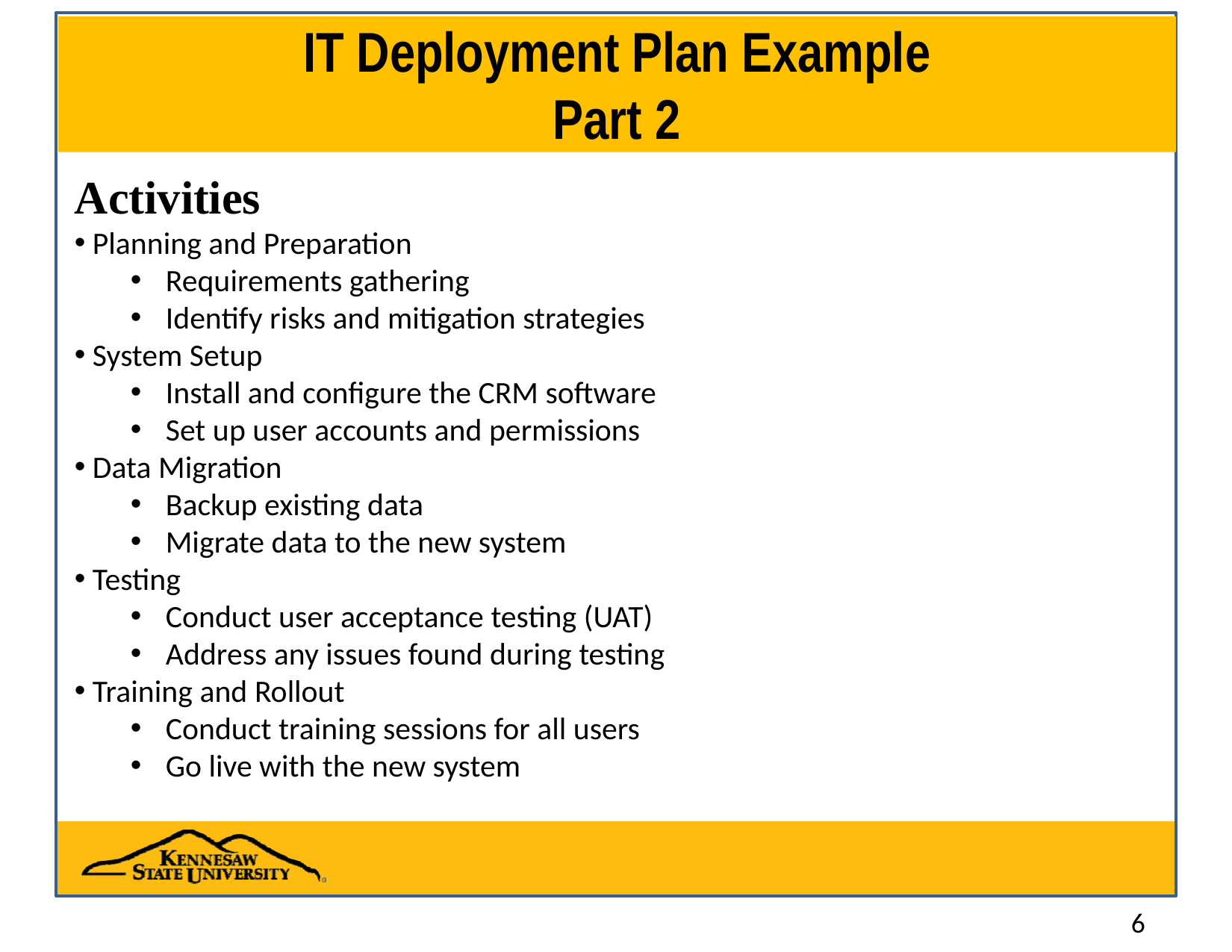

# IT Deployment Plan Example Part 2
Activities
 Planning and Preparation
Requirements gathering
Identify risks and mitigation strategies
 System Setup
Install and configure the CRM software
Set up user accounts and permissions
 Data Migration
Backup existing data
Migrate data to the new system
 Testing
Conduct user acceptance testing (UAT)
Address any issues found during testing
 Training and Rollout
Conduct training sessions for all users
Go live with the new system